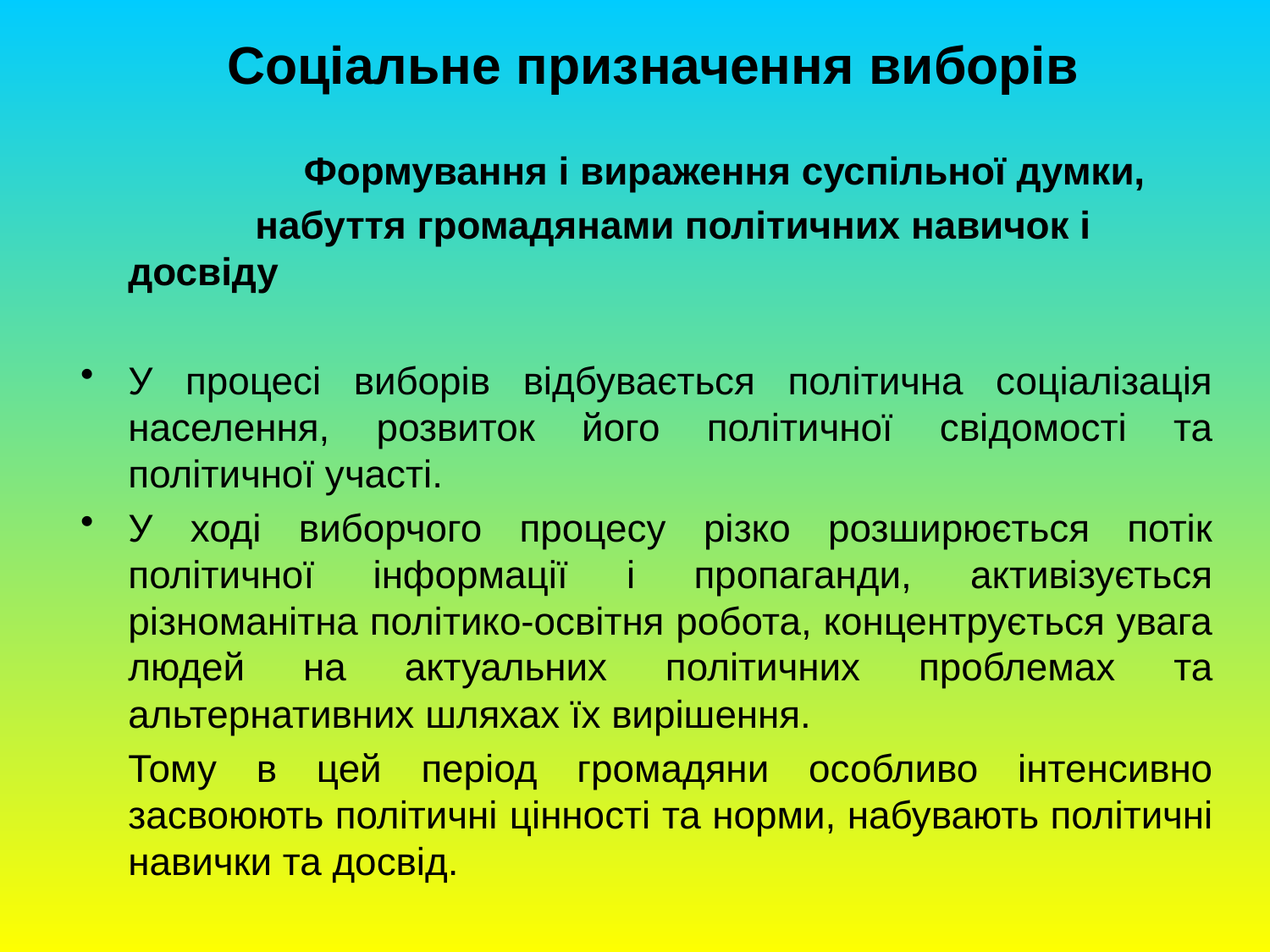

# Соціальне призначення виборів
		     Формування і вираження суспільної думки,
		набуття громадянами політичних навичок і досвіду

У процесі виборів відбувається політична соціалізація населення, розвиток його політичної свідомості та політичної участі.
У ході виборчого процесу різко розширюється потік політичної інформації і пропаганди, активізується різноманітна політико-освітня робота, концентрується увага людей на актуальних політичних проблемах та альтернативних шляхах їх вирішення.
	Тому в цей період громадяни особливо інтенсивно засвоюють політичні цінності та норми, набувають політичні навички та досвід.